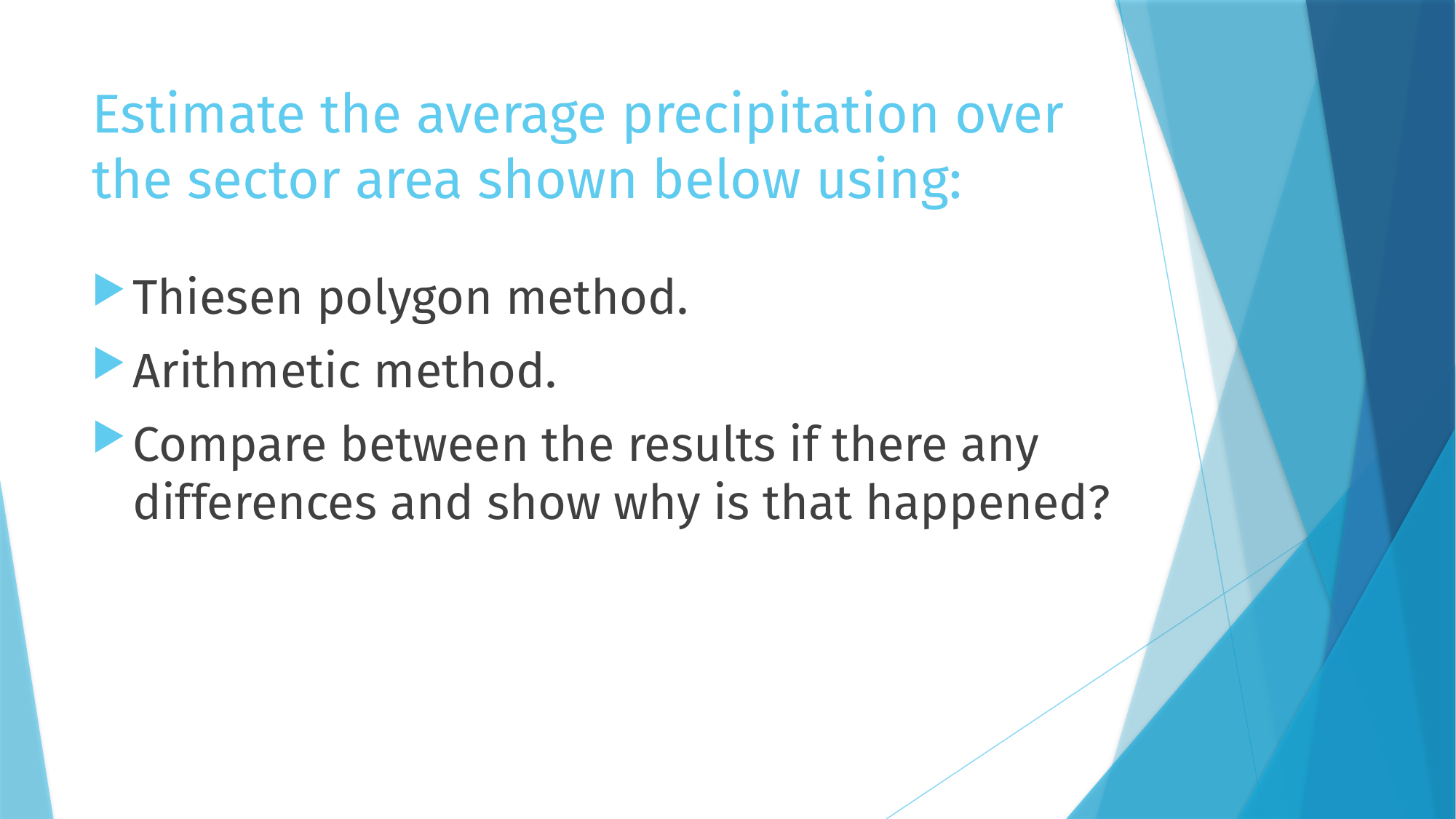

# Estimate the average precipitation over the sector area shown below using:
Thiesen polygon method.
Arithmetic method.
Compare between the results if there any differences and show why is that happened?